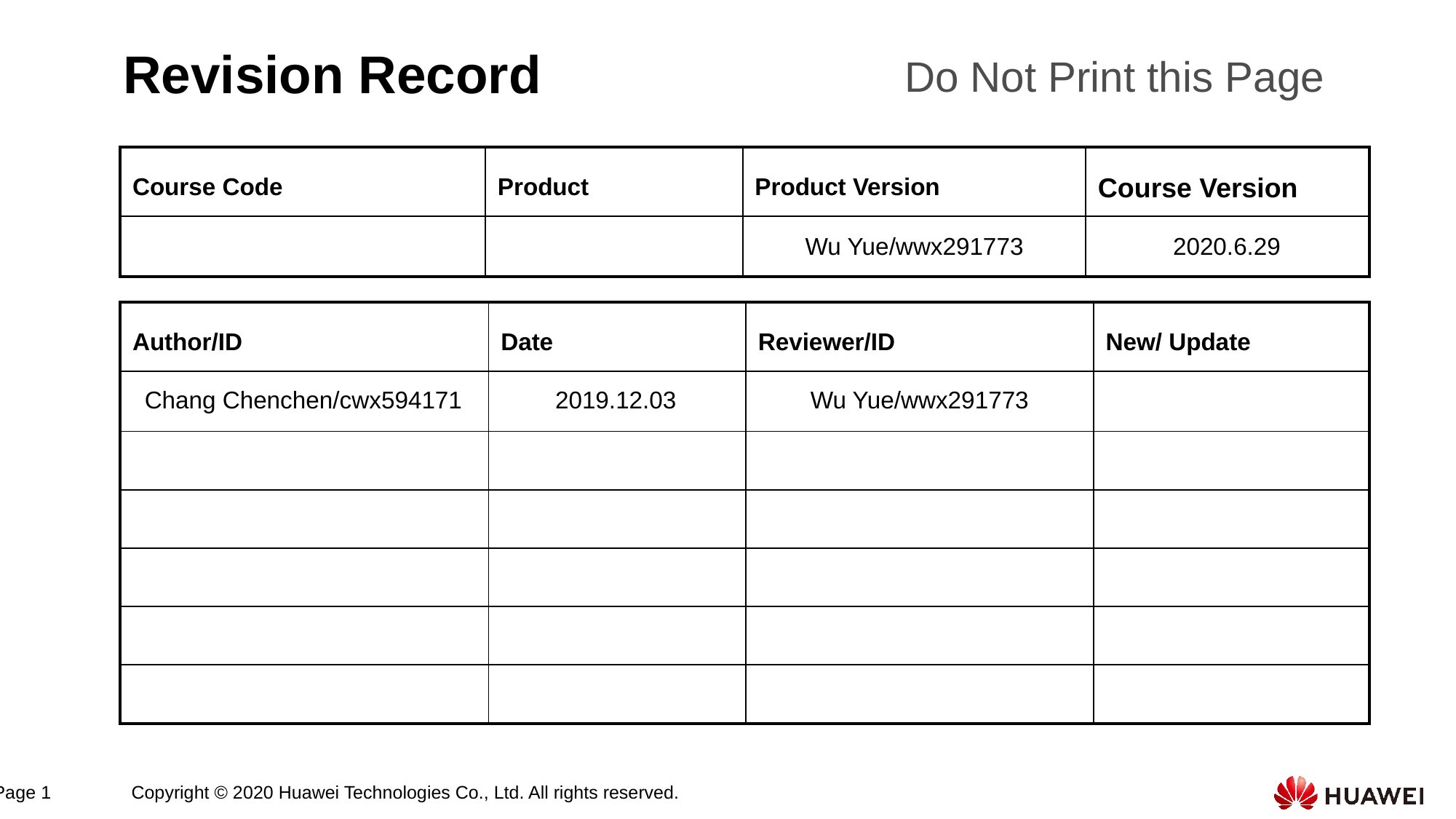

Wu Yue/wwx291773
2020.6.29
Chang Chenchen/cwx594171
2019.12.03
Wu Yue/wwx291773